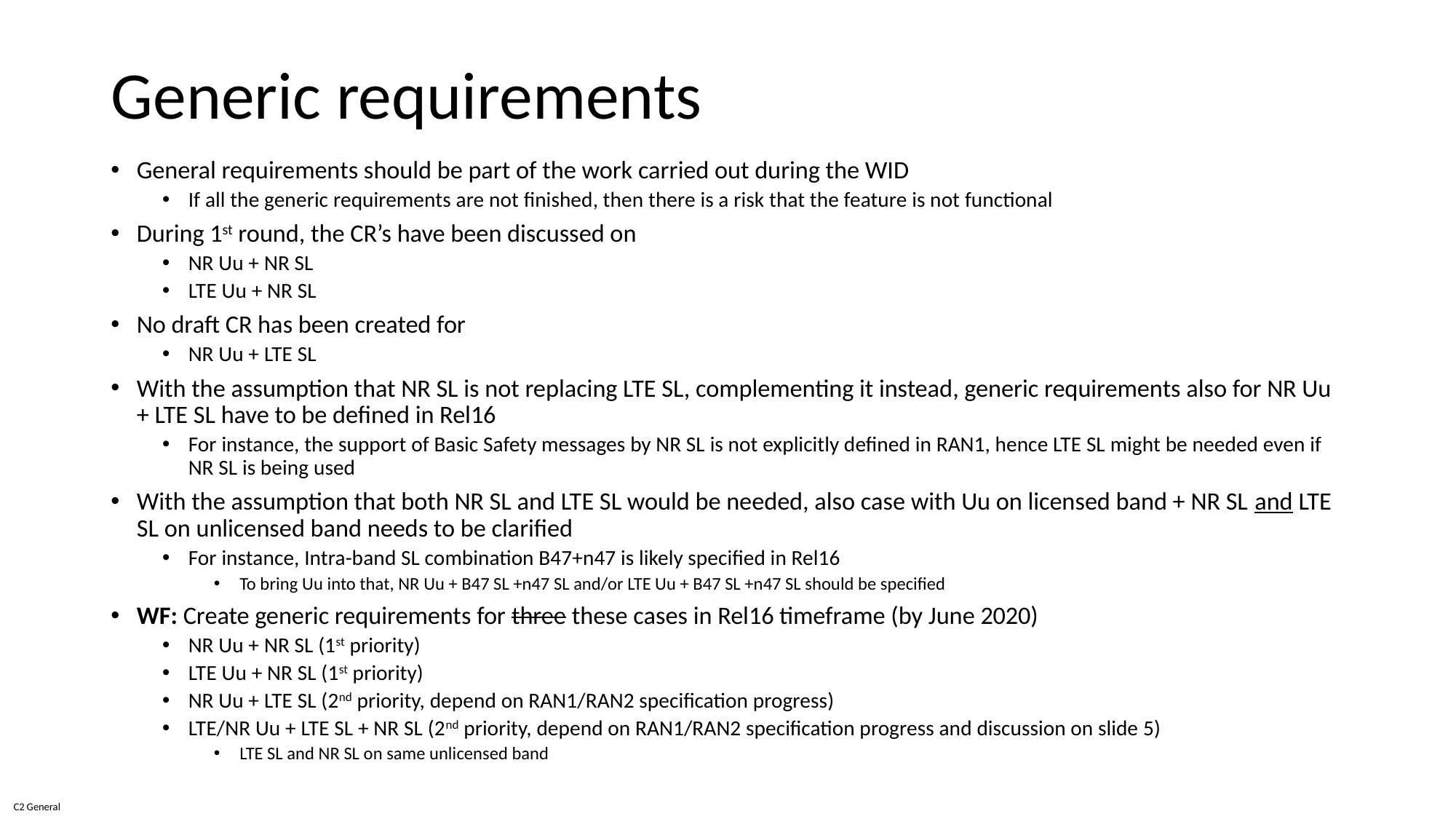

# Generic requirements
General requirements should be part of the work carried out during the WID
If all the generic requirements are not finished, then there is a risk that the feature is not functional
During 1st round, the CR’s have been discussed on
NR Uu + NR SL
LTE Uu + NR SL
No draft CR has been created for
NR Uu + LTE SL
With the assumption that NR SL is not replacing LTE SL, complementing it instead, generic requirements also for NR Uu + LTE SL have to be defined in Rel16
For instance, the support of Basic Safety messages by NR SL is not explicitly defined in RAN1, hence LTE SL might be needed even if NR SL is being used
With the assumption that both NR SL and LTE SL would be needed, also case with Uu on licensed band + NR SL and LTE SL on unlicensed band needs to be clarified
For instance, Intra-band SL combination B47+n47 is likely specified in Rel16
To bring Uu into that, NR Uu + B47 SL +n47 SL and/or LTE Uu + B47 SL +n47 SL should be specified
WF: Create generic requirements for three these cases in Rel16 timeframe (by June 2020)
NR Uu + NR SL (1st priority)
LTE Uu + NR SL (1st priority)
NR Uu + LTE SL (2nd priority, depend on RAN1/RAN2 specification progress)
LTE/NR Uu + LTE SL + NR SL (2nd priority, depend on RAN1/RAN2 specification progress and discussion on slide 5)
LTE SL and NR SL on same unlicensed band